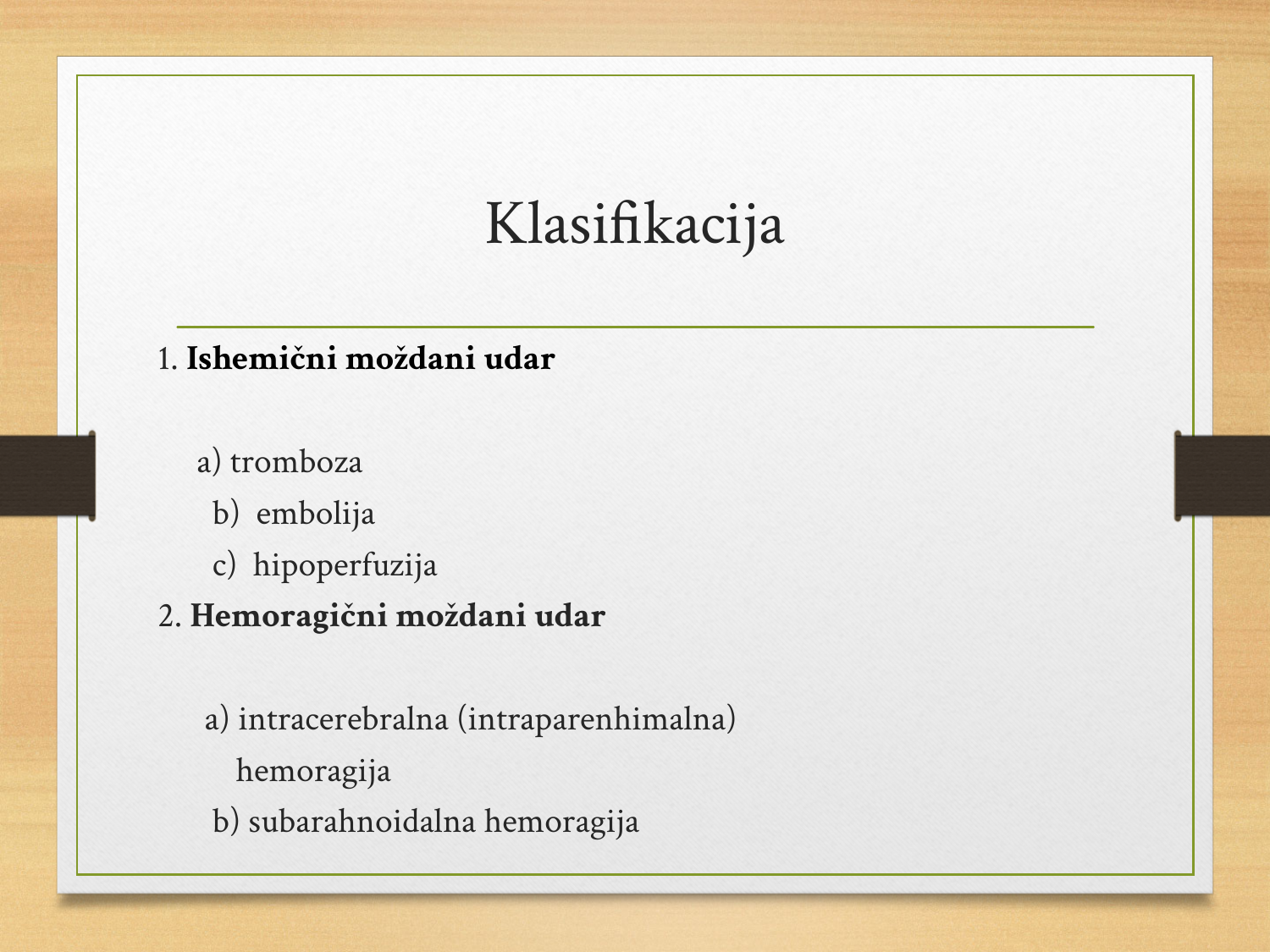

# Klasifikacija
1. Ishemični moždani udar

     a) tromboza
       b)  embolija
       c)  hipoperfuzija
2. Hemoragični moždani udar

      a) intracerebralna (intraparenhimalna)
          hemoragija
       b) subarahnoidalna hemoragija